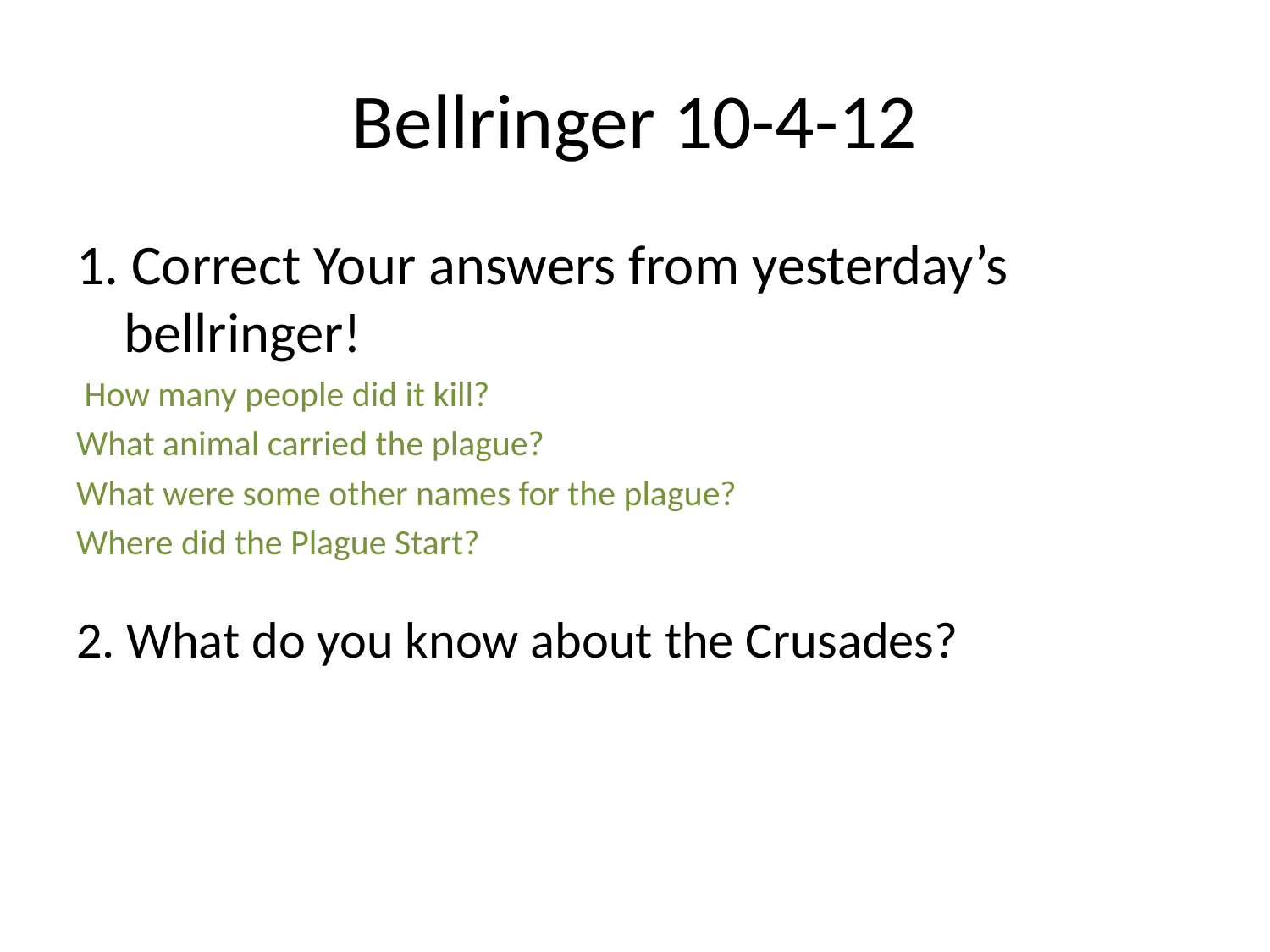

# Bellringer 10-4-12
1. Correct Your answers from yesterday’s bellringer!
 How many people did it kill?
What animal carried the plague?
What were some other names for the plague?
Where did the Plague Start?

2. What do you know about the Crusades?